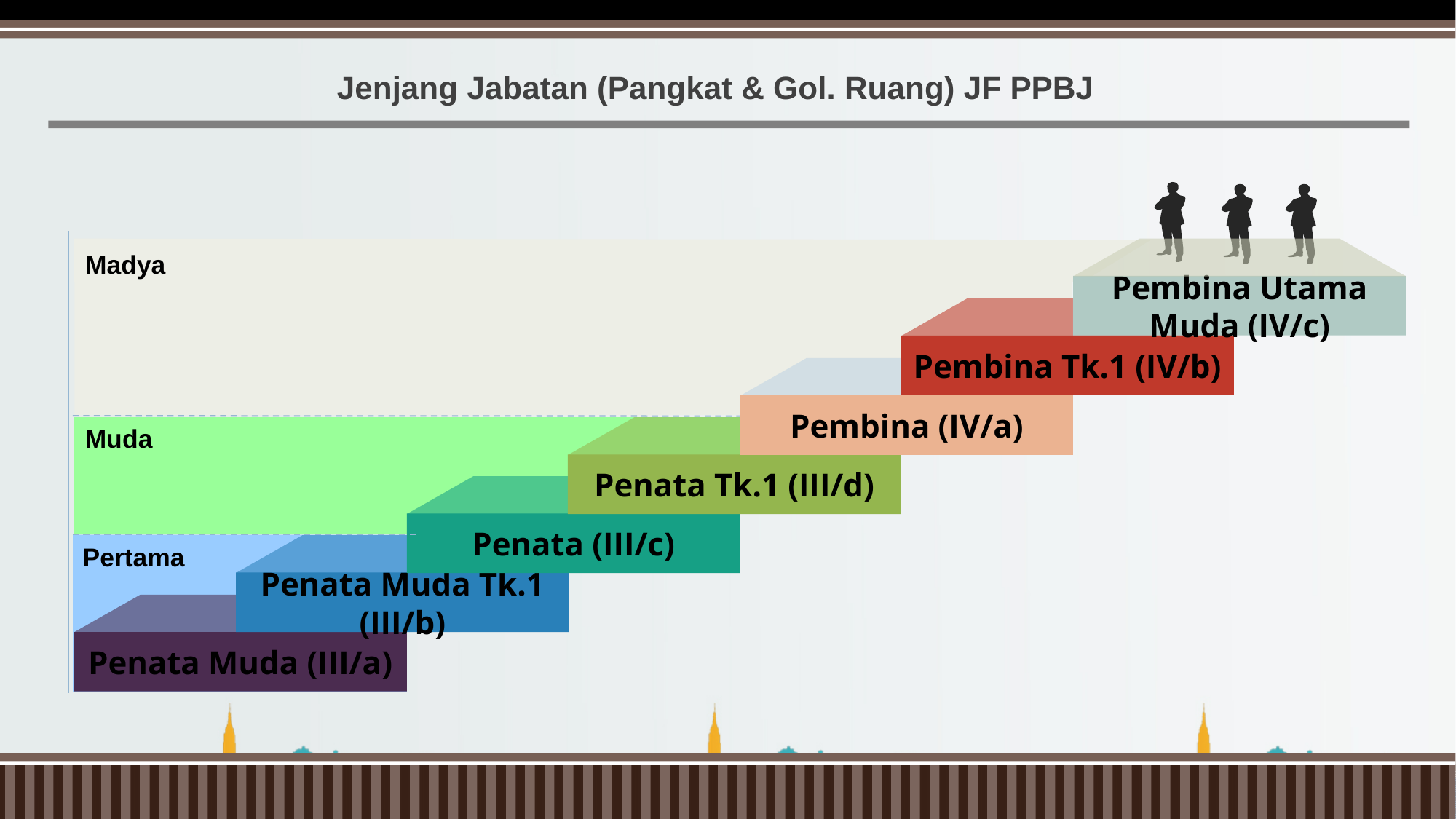

# Jenjang Jabatan (Pangkat & Gol. Ruang) JF PPBJ

Pembina Utama Muda (IV/c)
Madya

Pembina Tk.1 (IV/b)

Pembina (IV/a)
Muda

Penata Tk.1 (III/d)

Penata (III/c)

Penata Muda Tk.1 (III/b)
Pertama

Penata Muda (III/a)